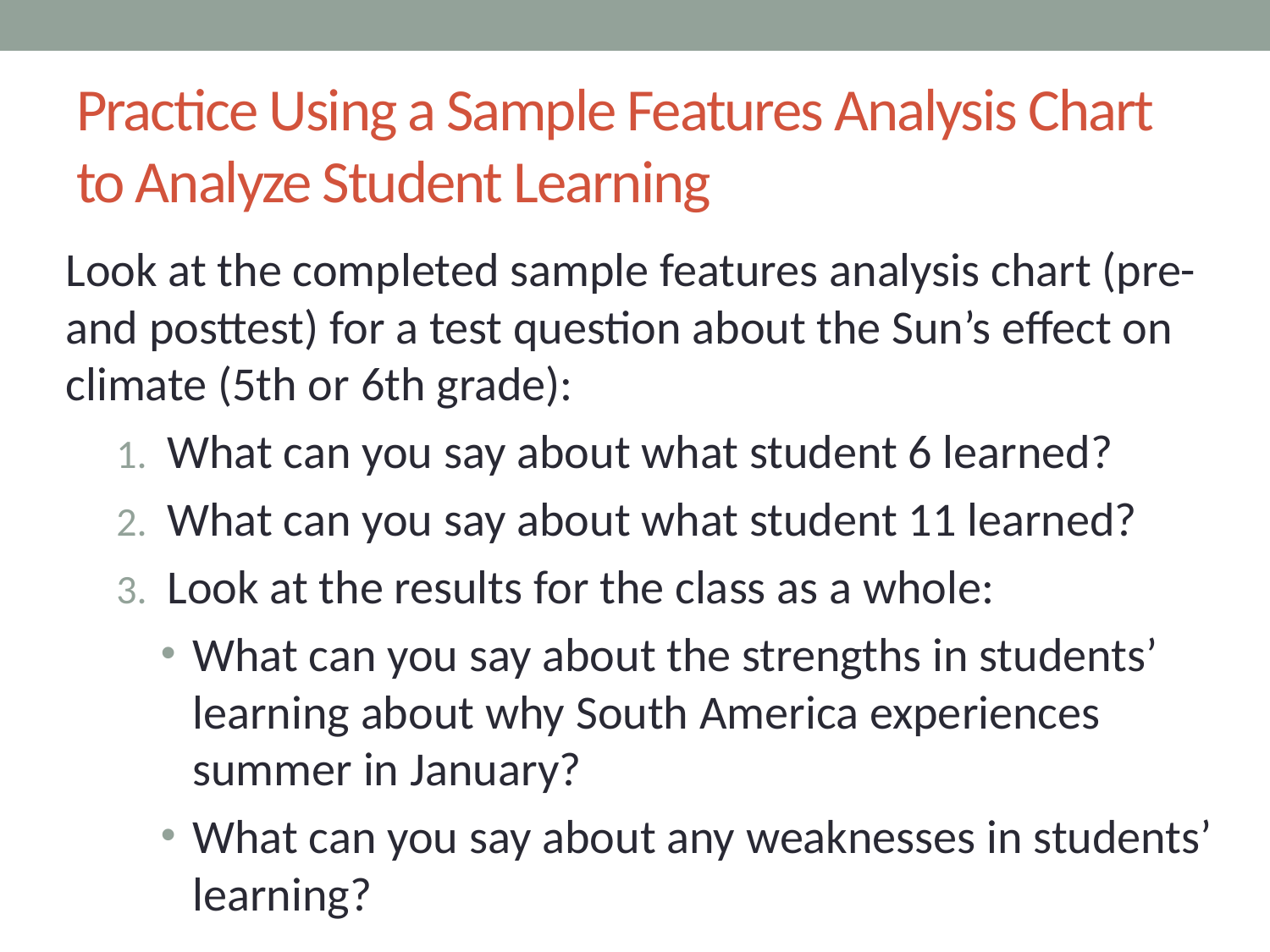

# Practice Using a Sample Features Analysis Chart to Analyze Student Learning
Look at the completed sample features analysis chart (pre- and posttest) for a test question about the Sun’s effect on climate (5th or 6th grade):
What can you say about what student 6 learned?
What can you say about what student 11 learned?
Look at the results for the class as a whole:
What can you say about the strengths in students’ learning about why South America experiences summer in January?
What can you say about any weaknesses in students’ learning?